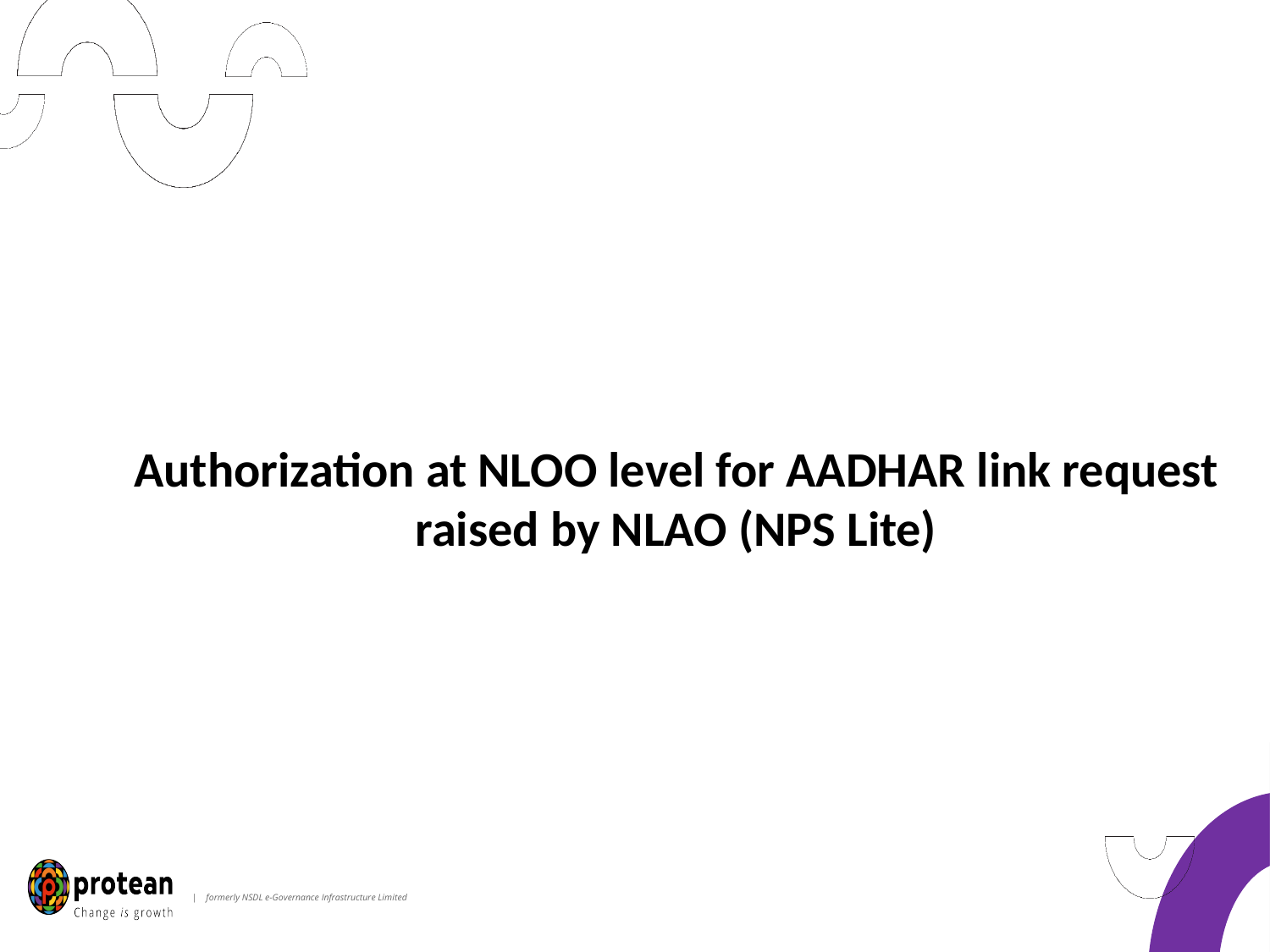

Authorization at NLOO level for AADHAR link request raised by NLAO (NPS Lite)